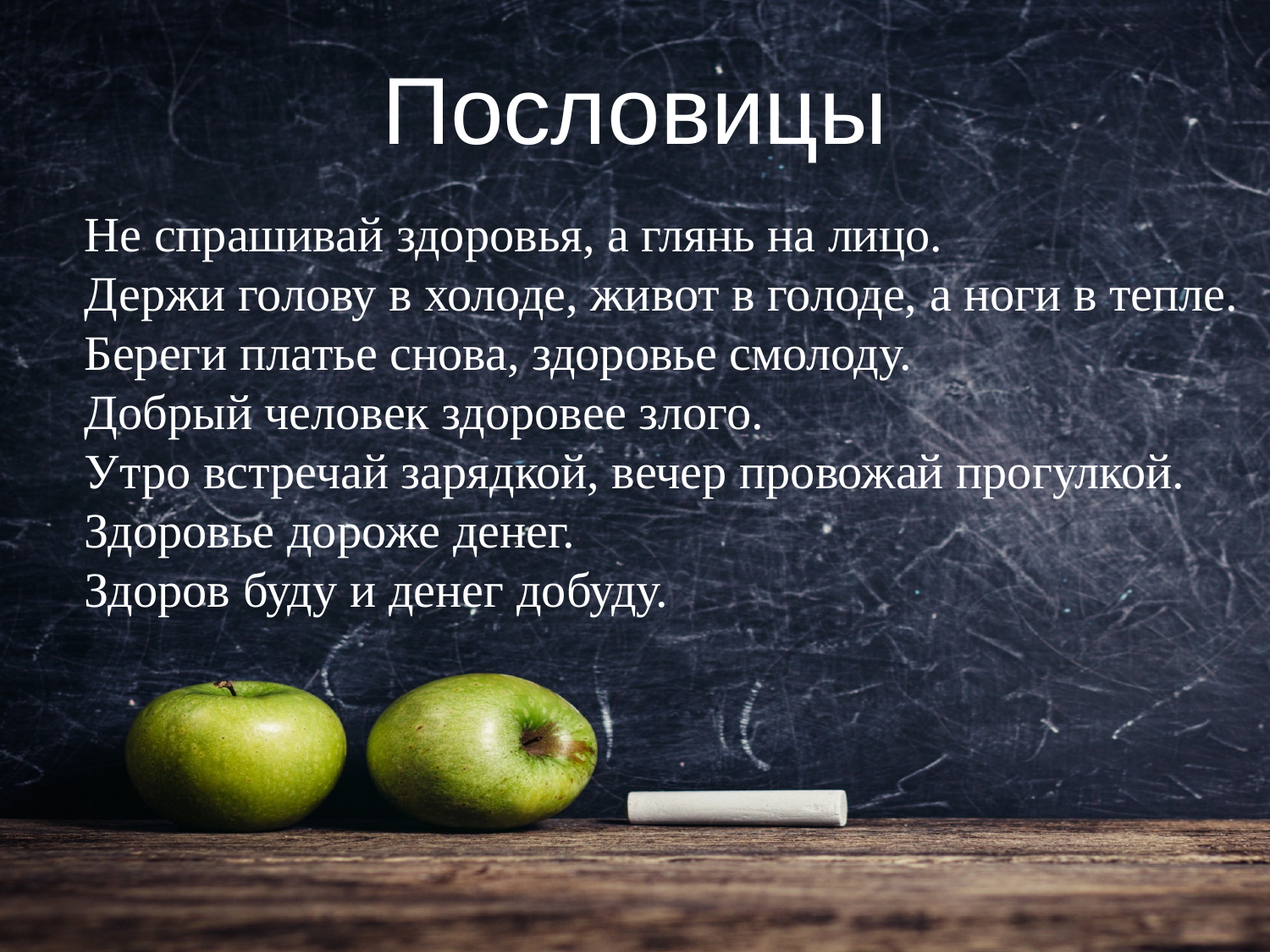

Пословицы
Не спрашивай здоровья, а глянь на лицо.
Держи голову в холоде, живот в голоде, а ноги в тепле.
Береги платье снова, здоровье смолоду.
Добрый человек здоровее злого.
Утро встречай зарядкой, вечер провожай прогулкой.
Здоровье дороже денег.
Здоров буду и денег добуду.